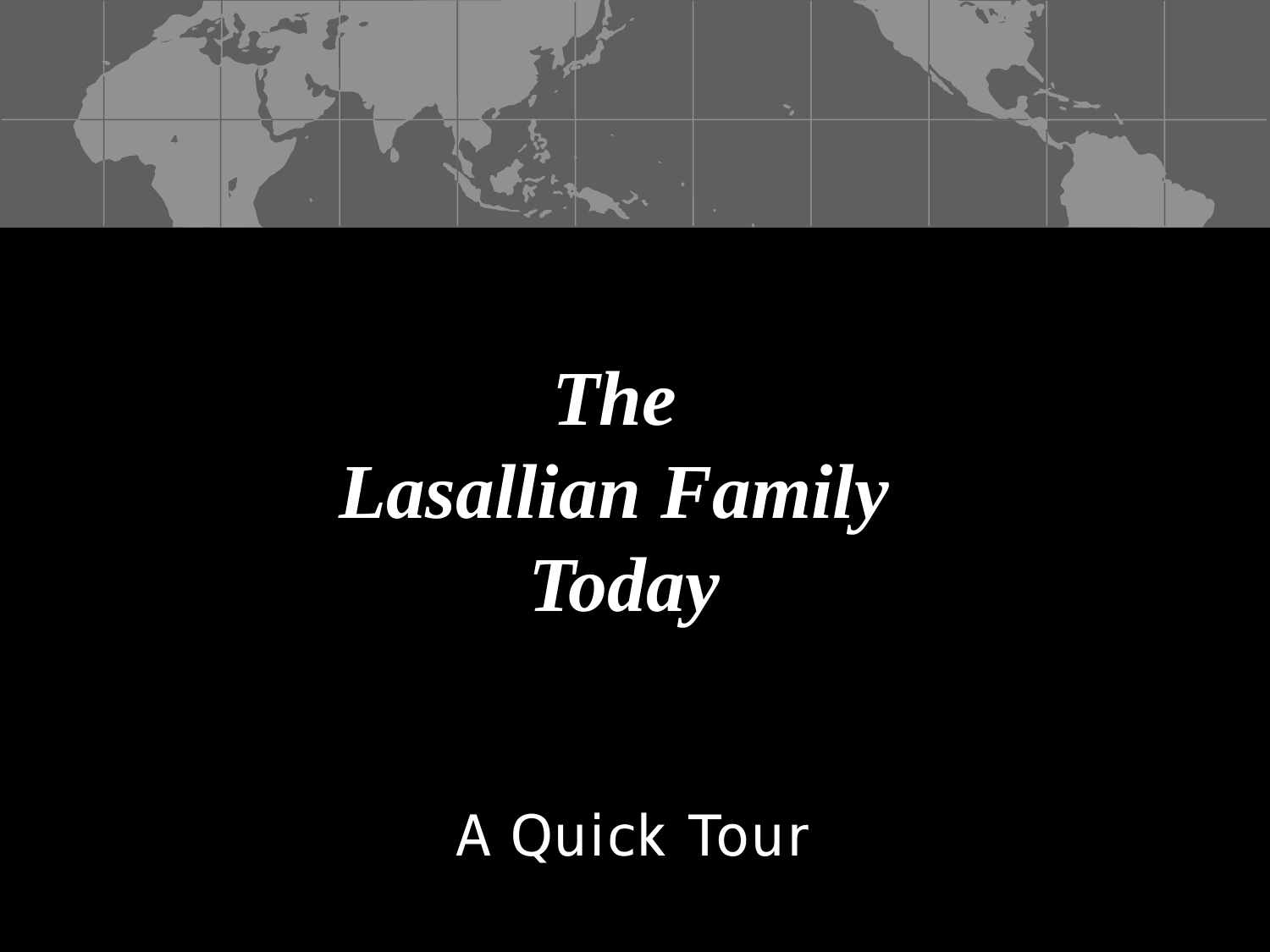

# The Lasallian Family Today
A Quick Tour